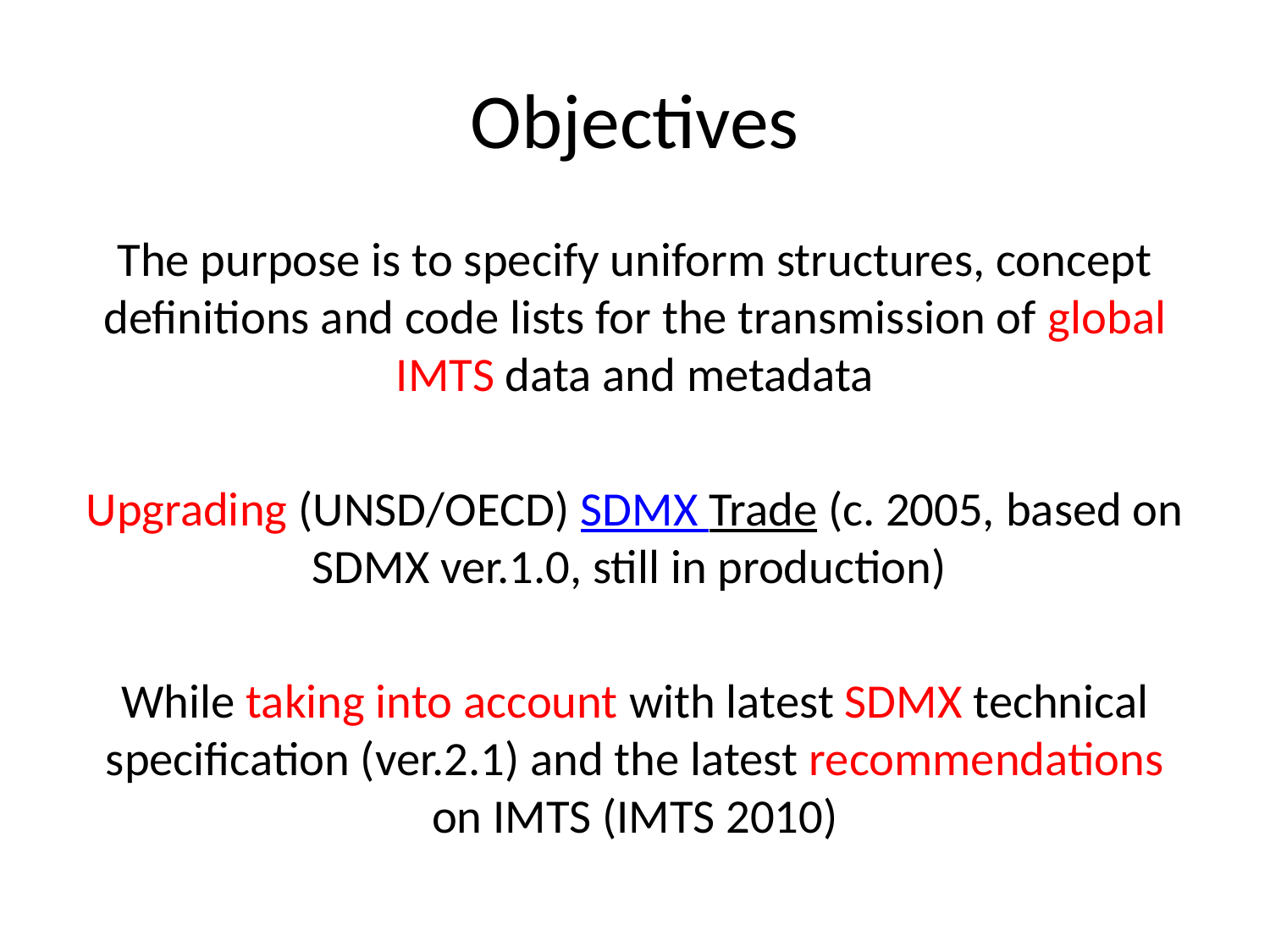

# Objectives
The purpose is to specify uniform structures, concept definitions and code lists for the transmission of global IMTS data and metadata

Upgrading (UNSD/OECD) SDMX Trade (c. 2005, based on SDMX ver.1.0, still in production)

While taking into account with latest SDMX technical specification (ver.2.1) and the latest recommendations on IMTS (IMTS 2010)